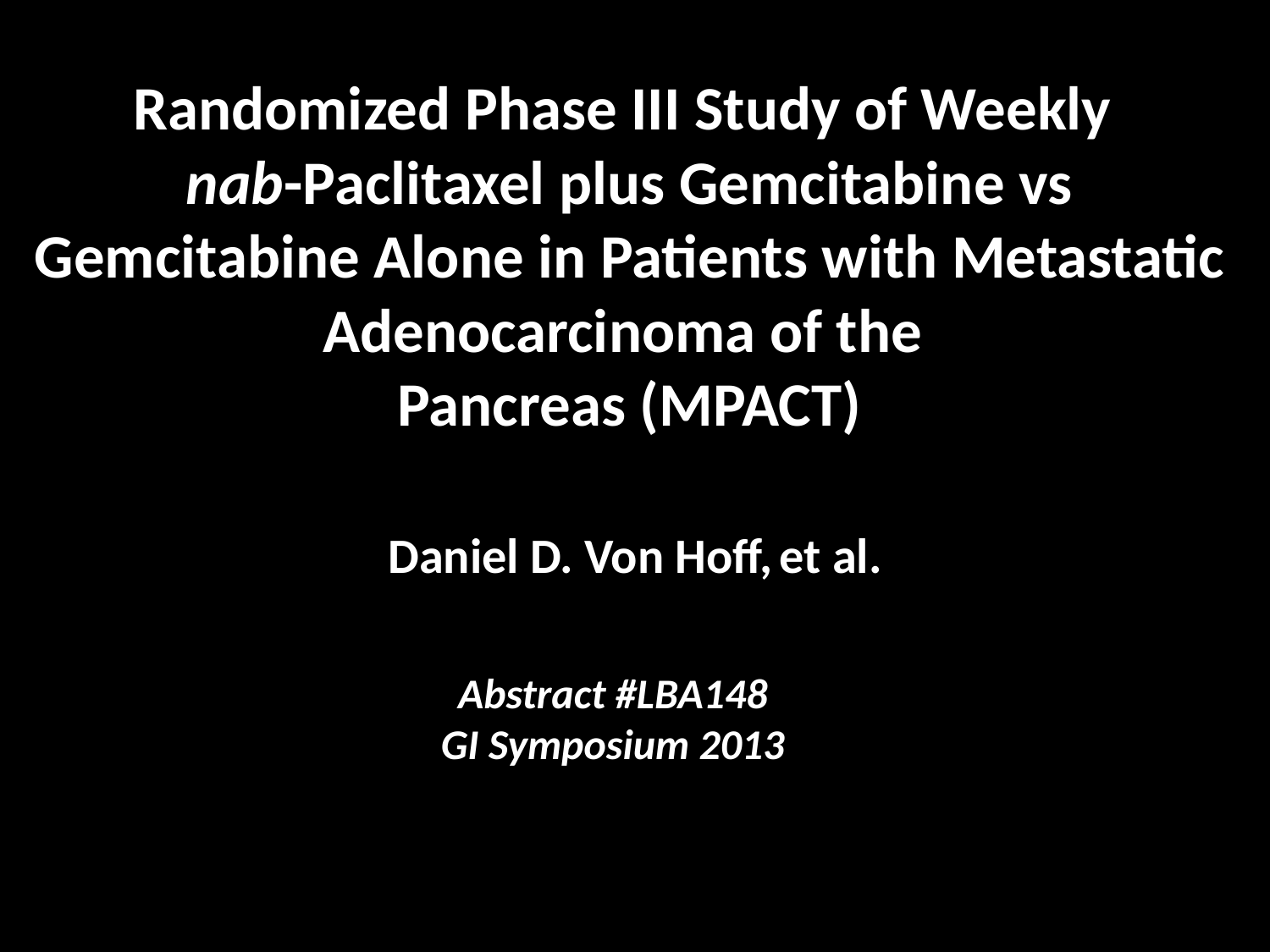

Randomized Phase III Study of Weekly
nab-Paclitaxel plus Gemcitabine vs Gemcitabine Alone in Patients with Metastatic Adenocarcinoma of the
Pancreas (MPACT)
Daniel D. Von Hoff, et al.
Abstract #LBA148
GI Symposium 2013